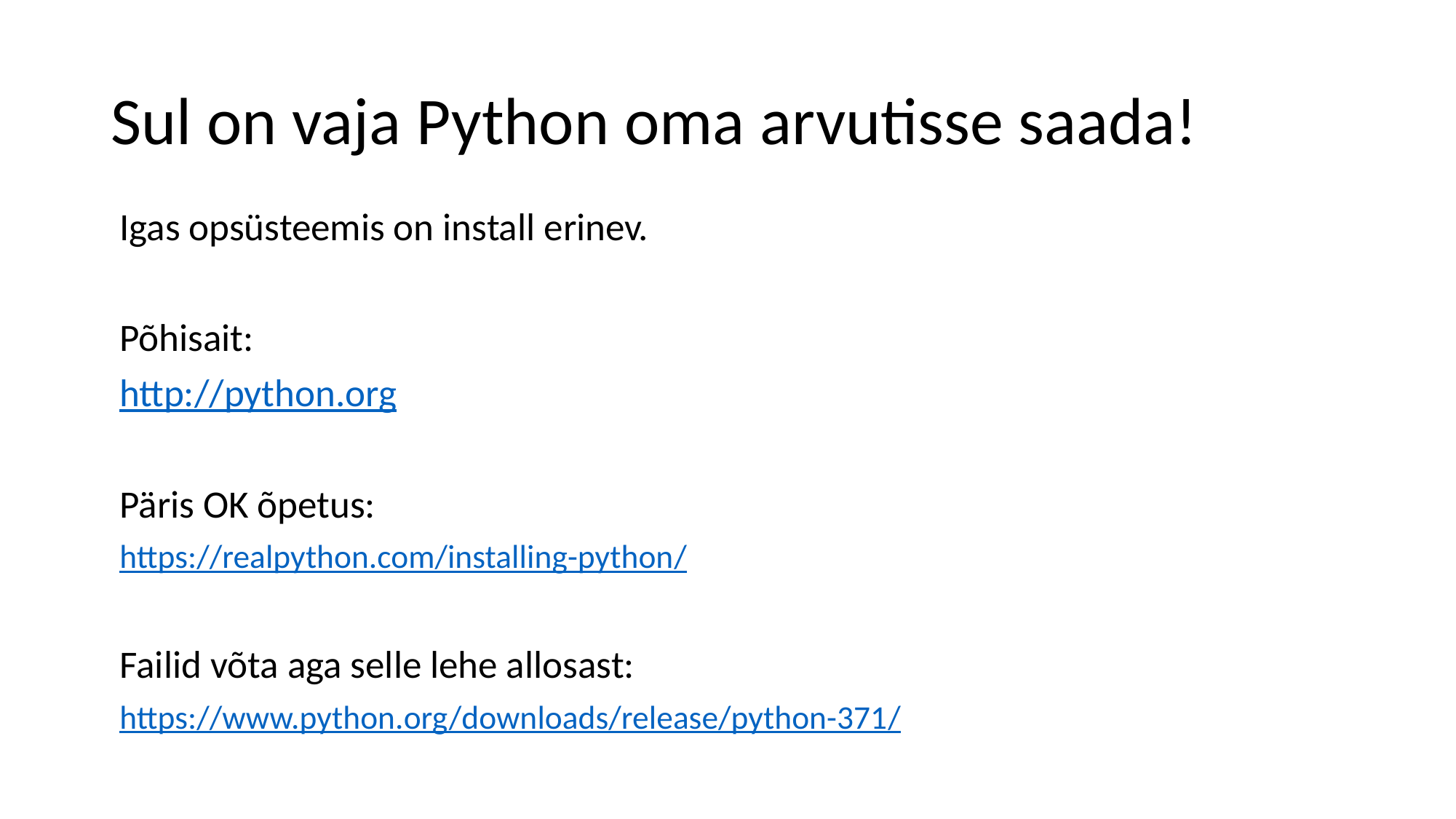

# Sul on vaja Python oma arvutisse saada!
Igas opsüsteemis on install erinev.

Põhisait:
http://python.org

Päris OK õpetus:
https://realpython.com/installing-python/

Failid võta aga selle lehe allosast:
https://www.python.org/downloads/release/python-371/